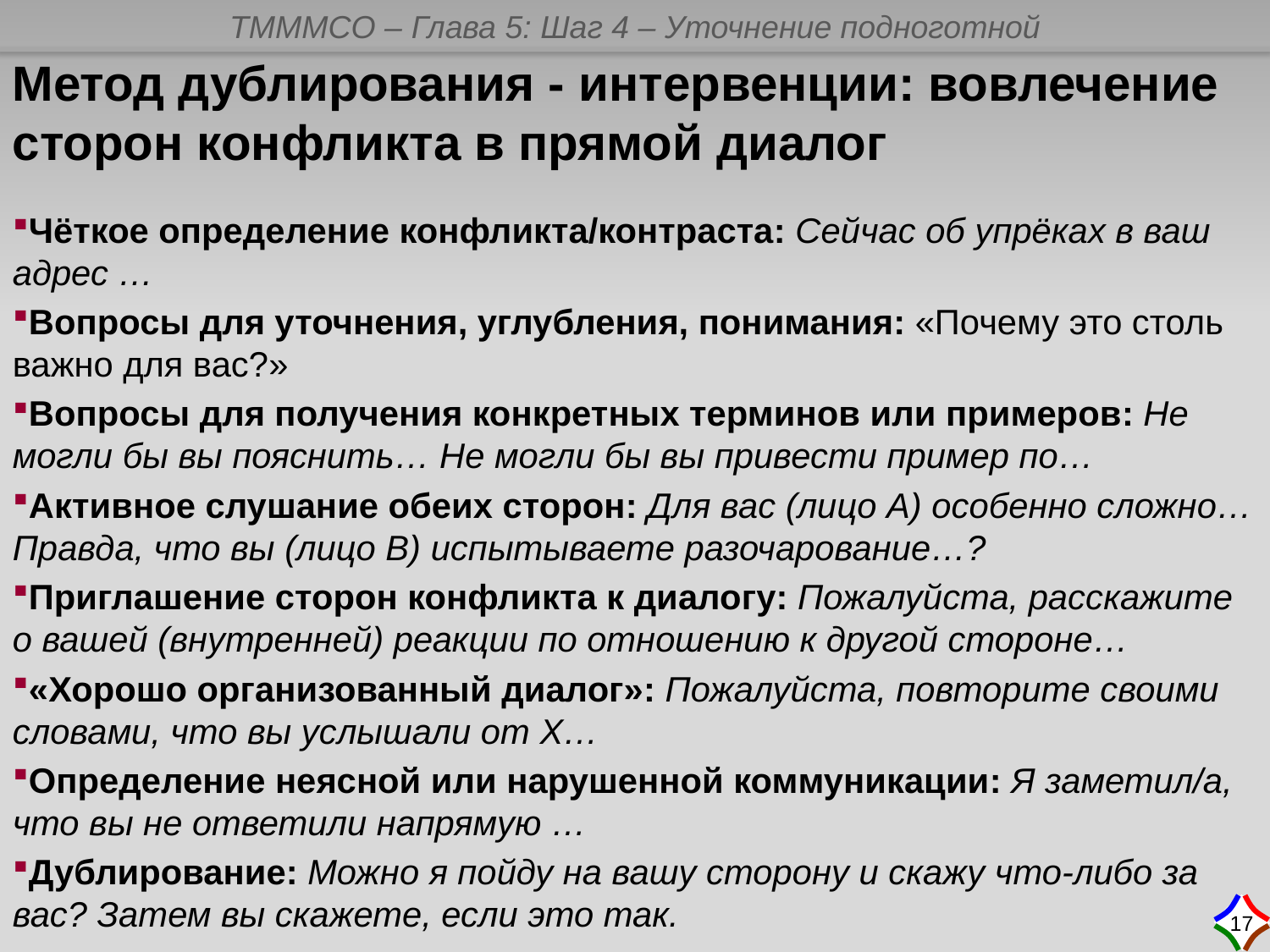

Метод дублирования - интервенции: вовлечение сторон конфликта в прямой диалог
Чёткое определение конфликта/контраста: Сейчас об упрёках в ваш адрес …
Вопросы для уточнения, углубления, понимания: «Почему это столь важно для вас?»
Вопросы для получения конкретных терминов или примеров: Не могли бы вы пояснить… Не могли бы вы привести пример по…
Активное слушание обеих сторон: Для вас (лицо A) особенно сложно… Правда, что вы (лицо B) испытываете разочарование…?
Приглашение сторон конфликта к диалогу: Пожалуйста, расскажите о вашей (внутренней) реакции по отношению к другой стороне…
«Хорошо организованный диалог»: Пожалуйста, повторите своими словами, что вы услышали от X…
Определение неясной или нарушенной коммуникации: Я заметил/а, что вы не ответили напрямую …
Дублирование: Можно я пойду на вашу сторону и скажу что-либо за вас? Затем вы скажете, если это так.